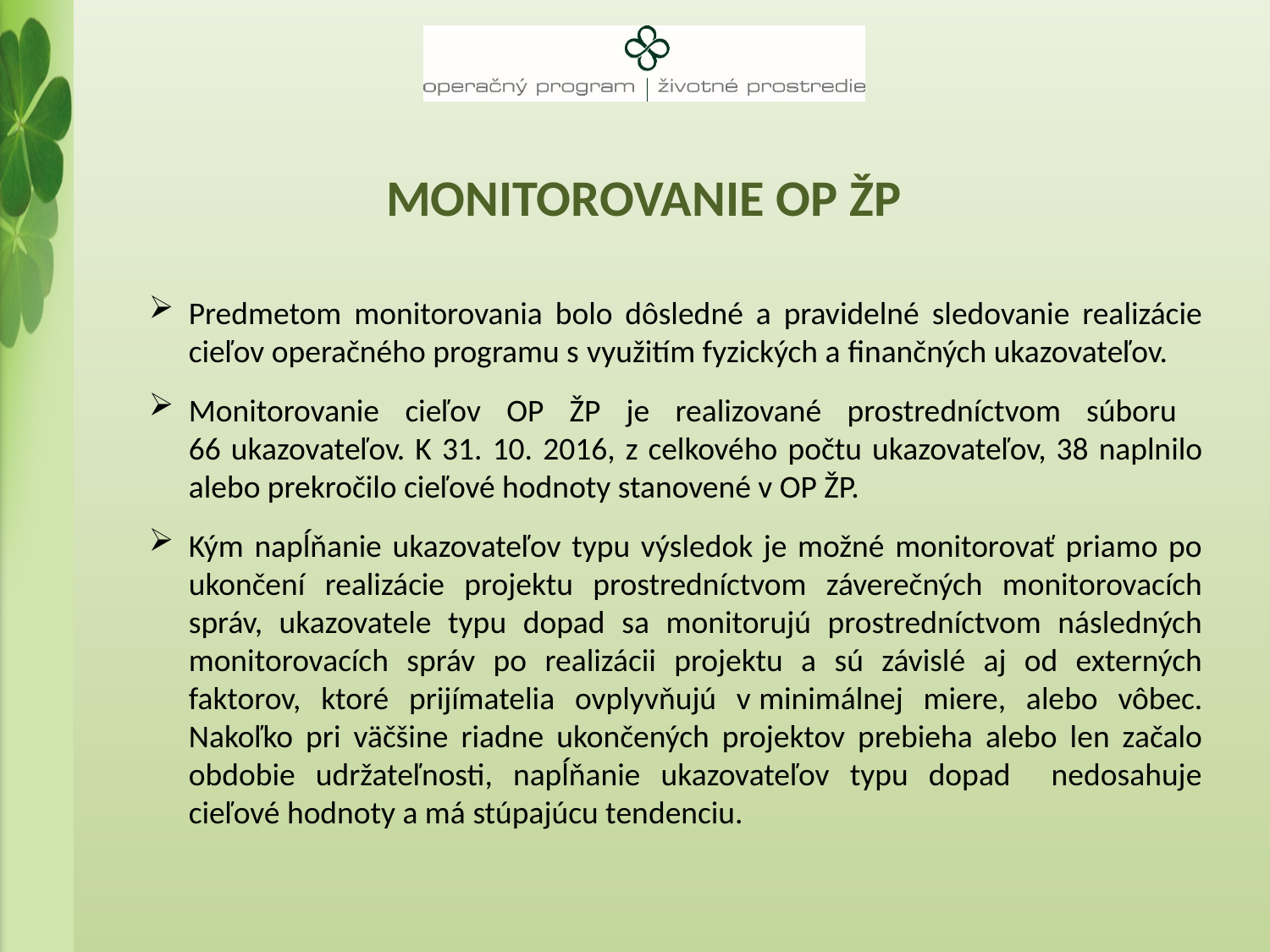

# Monitorovanie OP ŽP
Predmetom monitorovania bolo dôsledné a pravidelné sledovanie realizácie cieľov operačného programu s využitím fyzických a finančných ukazovateľov.
Monitorovanie cieľov OP ŽP je realizované prostredníctvom súboru
66 ukazovateľov. K 31. 10. 2016, z celkového počtu ukazovateľov, 38 naplnilo alebo prekročilo cieľové hodnoty stanovené v OP ŽP.
Kým napĺňanie ukazovateľov typu výsledok je možné monitorovať priamo po ukončení realizácie projektu prostredníctvom záverečných monitorovacích správ, ukazovatele typu dopad sa monitorujú prostredníctvom následných monitorovacích správ po realizácii projektu a sú závislé aj od externých faktorov, ktoré prijímatelia ovplyvňujú v minimálnej miere, alebo vôbec. Nakoľko pri väčšine riadne ukončených projektov prebieha alebo len začalo obdobie udržateľnosti, napĺňanie ukazovateľov typu dopad  nedosahuje cieľové hodnoty a má stúpajúcu tendenciu.